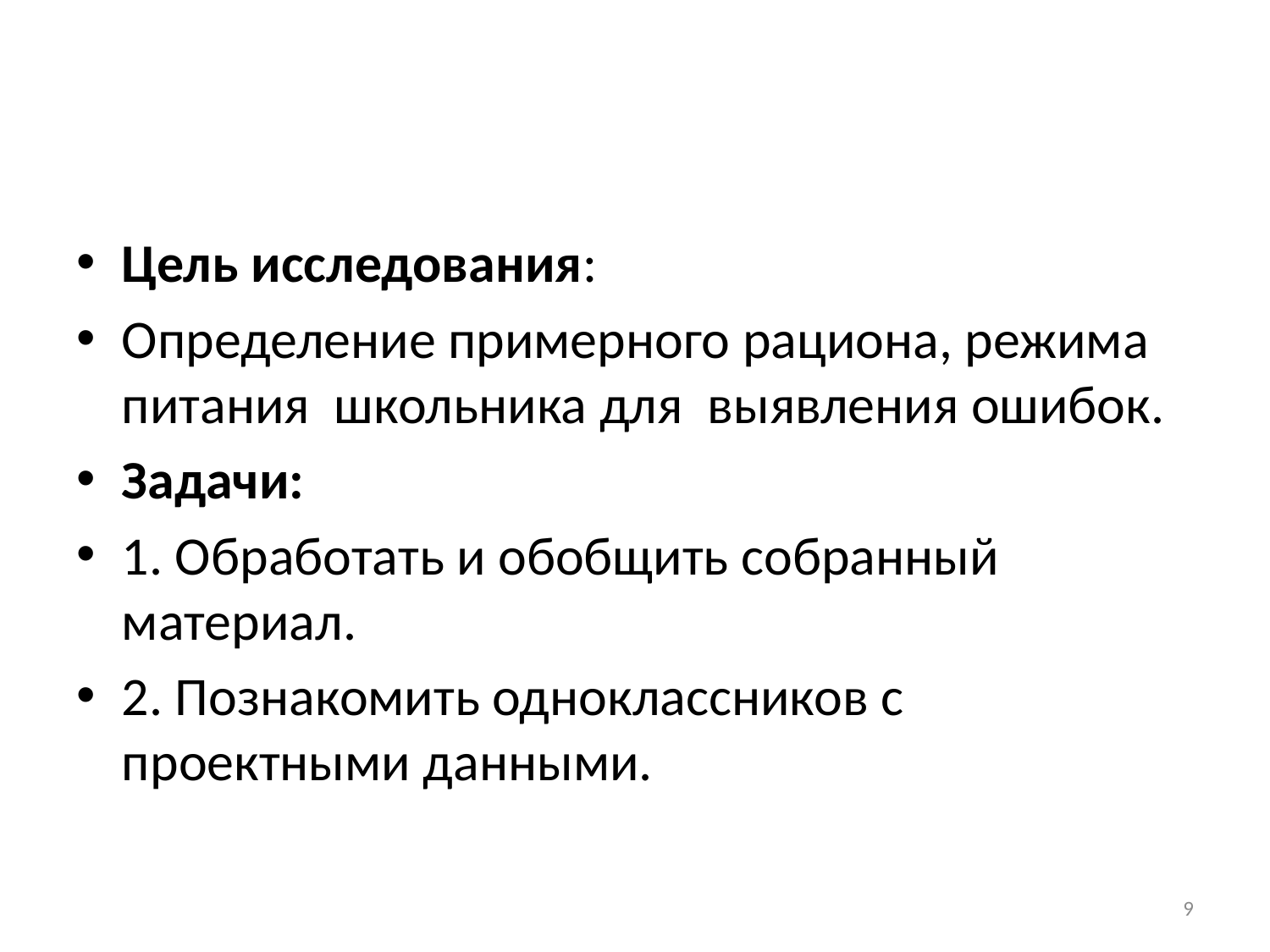

#
Цель исследования:
Определение примерного рациона, режима питания  школьника для  выявления ошибок.
Задачи:
1. Обработать и обобщить собранный материал.
2. Познакомить одноклассников с проектными данными.

9